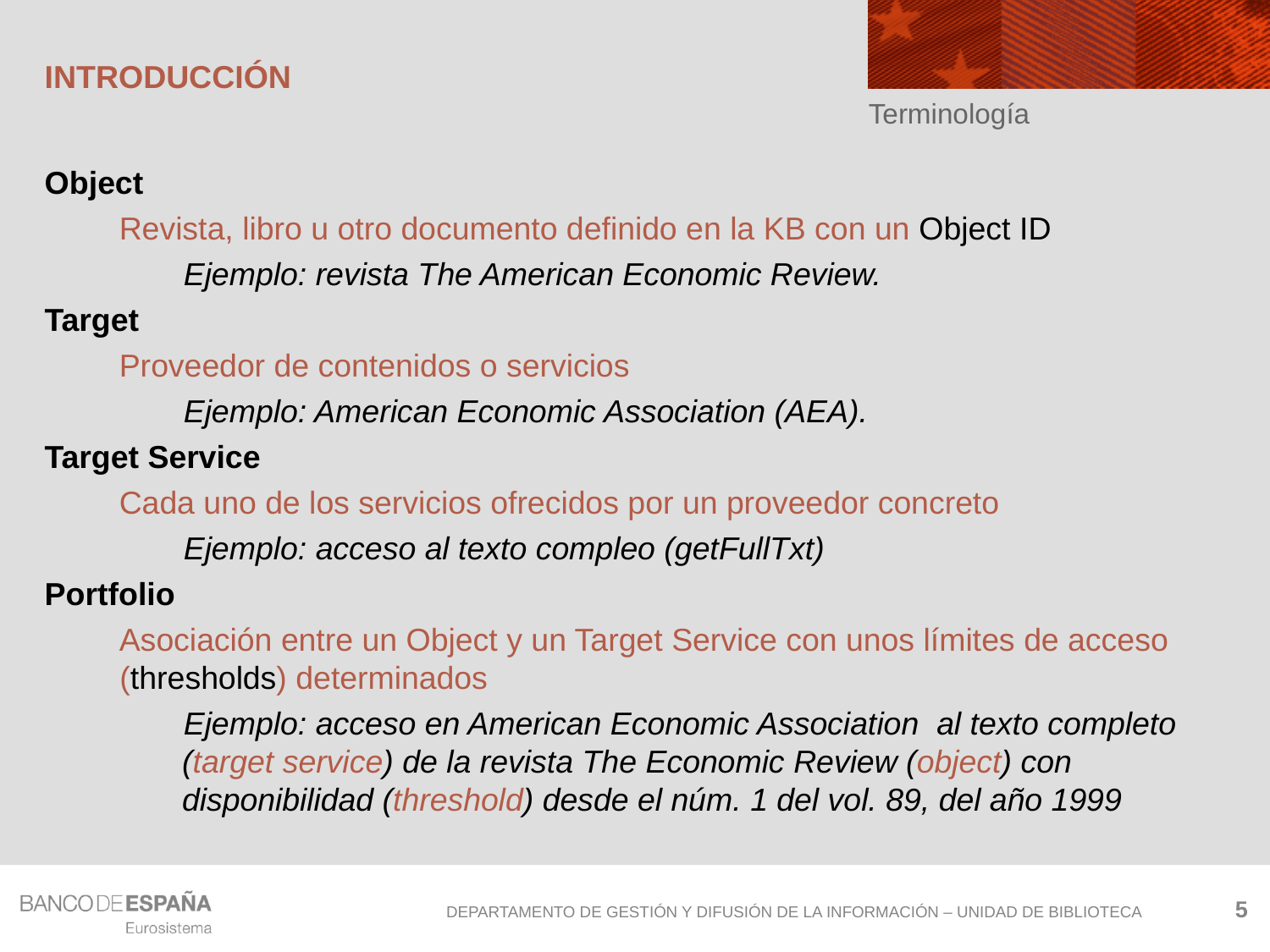

# introducción
Terminología
Object
Revista, libro u otro documento definido en la KB con un Object ID
Ejemplo: revista The American Economic Review.
Target
Proveedor de contenidos o servicios
Ejemplo: American Economic Association (AEA).
Target Service
Cada uno de los servicios ofrecidos por un proveedor concreto
Ejemplo: acceso al texto compleo (getFullTxt)
Portfolio
Asociación entre un Object y un Target Service con unos límites de acceso (thresholds) determinados
Ejemplo: acceso en American Economic Association  al texto completo (target service) de la revista The Economic Review (object) con disponibilidad (threshold) desde el núm. 1 del vol. 89, del año 1999

5